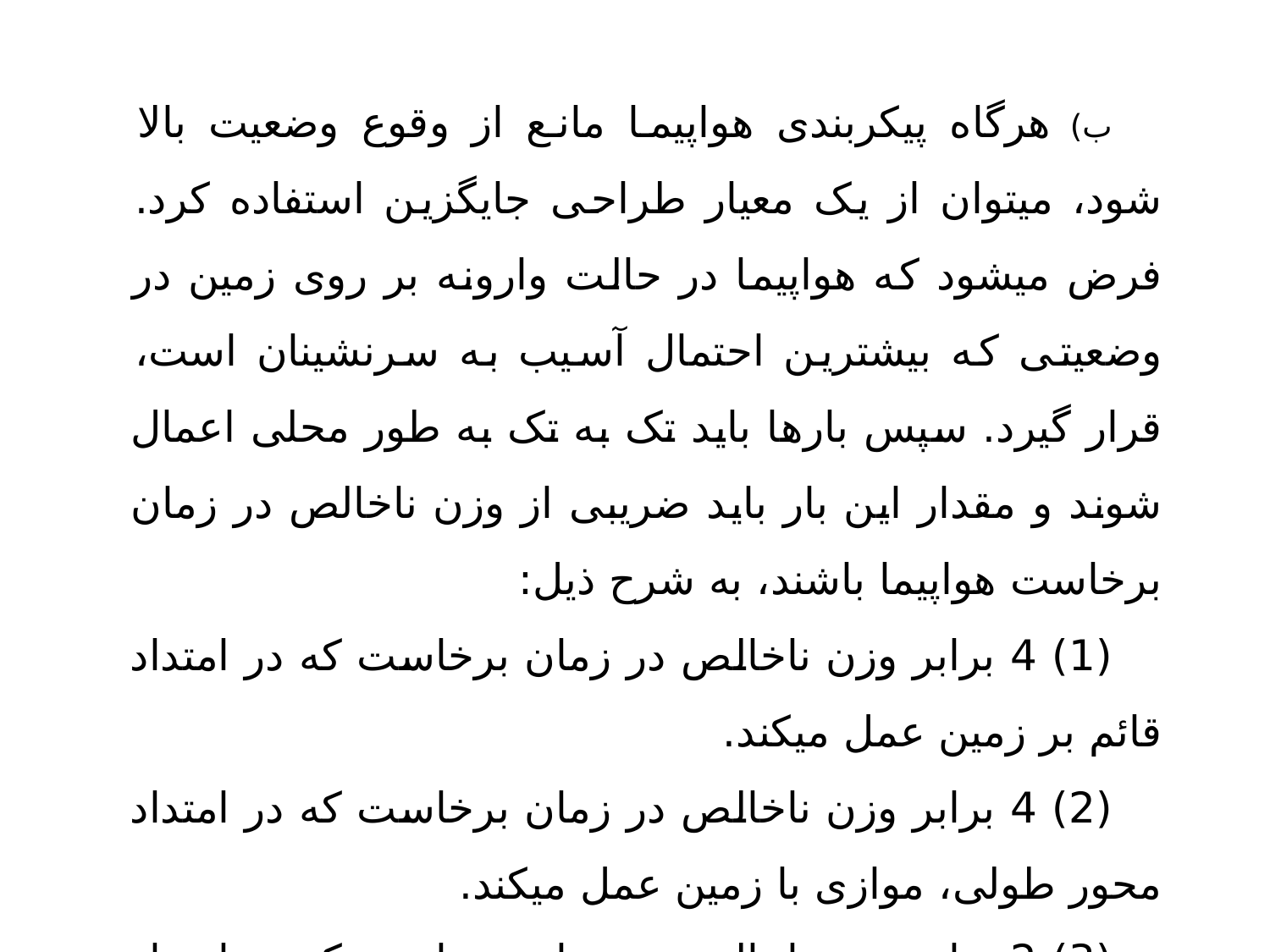

ب) هرگاه پیکربندی هواپیما مانع از وقوع وضعیت بالا شود، می­توان از یک معیار طراحی جایگزین استفاده کرد. فرض می­شود که هواپیما در حالت وارونه بر روی زمین در وضعیتی که بیشترین احتمال آسیب به سرنشینان است، قرار گیرد. سپس بارها باید تک به تک به طور محلی اعمال شوند و مقدار این بار باید ضریبی از وزن ناخالص در زمان برخاست هواپیما باشند، به شرح ذیل:
(1) 4 برابر وزن ناخالص در زمان برخاست که در امتداد قائم بر زمین عمل می­کند.
(2) 4 برابر وزن ناخالص در زمان برخاست که در امتداد محور طولی، موازی با زمین عمل می­کند.
(3) 2 برابر وزن ناخالص در زمان برخاست که در امتداد محور عرضی، موازی با زمین عمل می­کند.